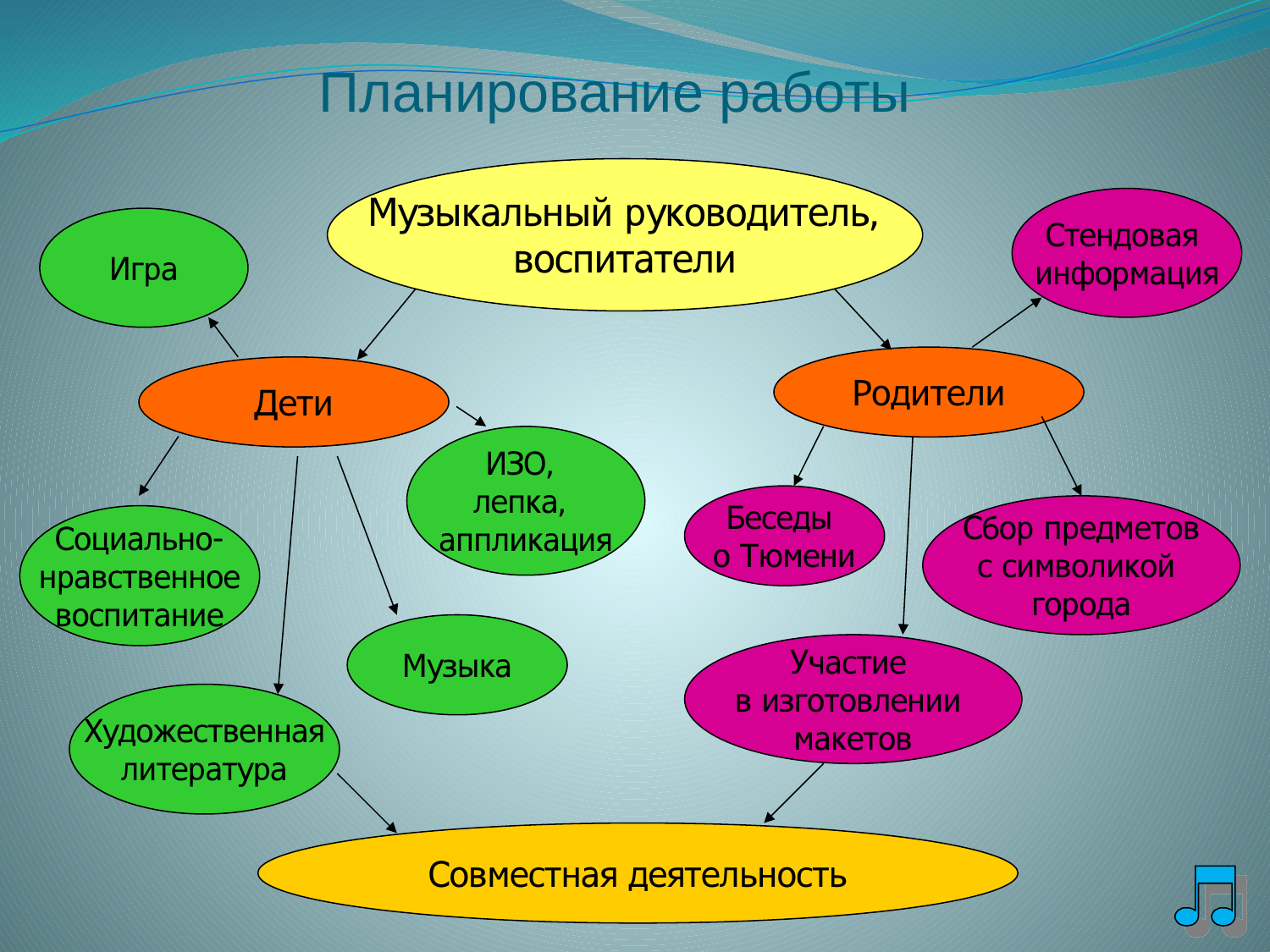

Планирование работы

Музыкальный руководитель,
воспитатели

Стендовая
информация
Игра

Родители
Дети

ИЗО,
лепка,
аппликация

Беседы
о Тюмени
Сбор предметов
с символикой
города
Социально-
нравственное
воспитание
Музыка
Участие
в изготовлении
макетов
Художественная
литература

Совместная деятельность